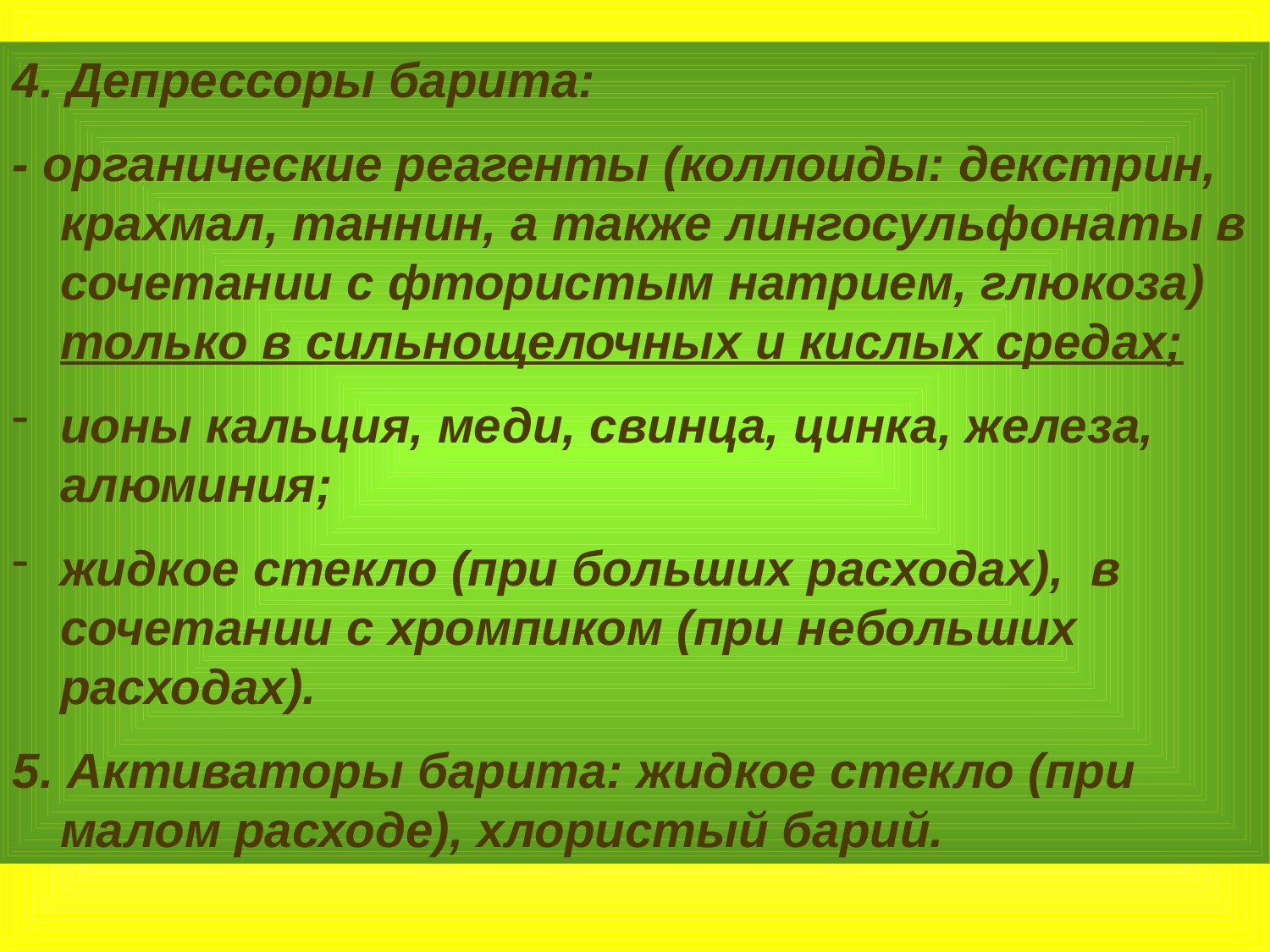

4. Депрессоры барита:
- органические реагенты (коллоиды: декстрин, крахмал, таннин, а также лингосульфонаты в сочетании с фтористым натрием, глюкоза) только в сильнощелочных и кислых средах;
ионы кальция, меди, свинца, цинка, железа, алюминия;
жидкое стекло (при больших расходах),  в сочетании с хромпиком (при небольших расходах).
5. Активаторы барита: жидкое стекло (при малом расходе), хлористый барий.